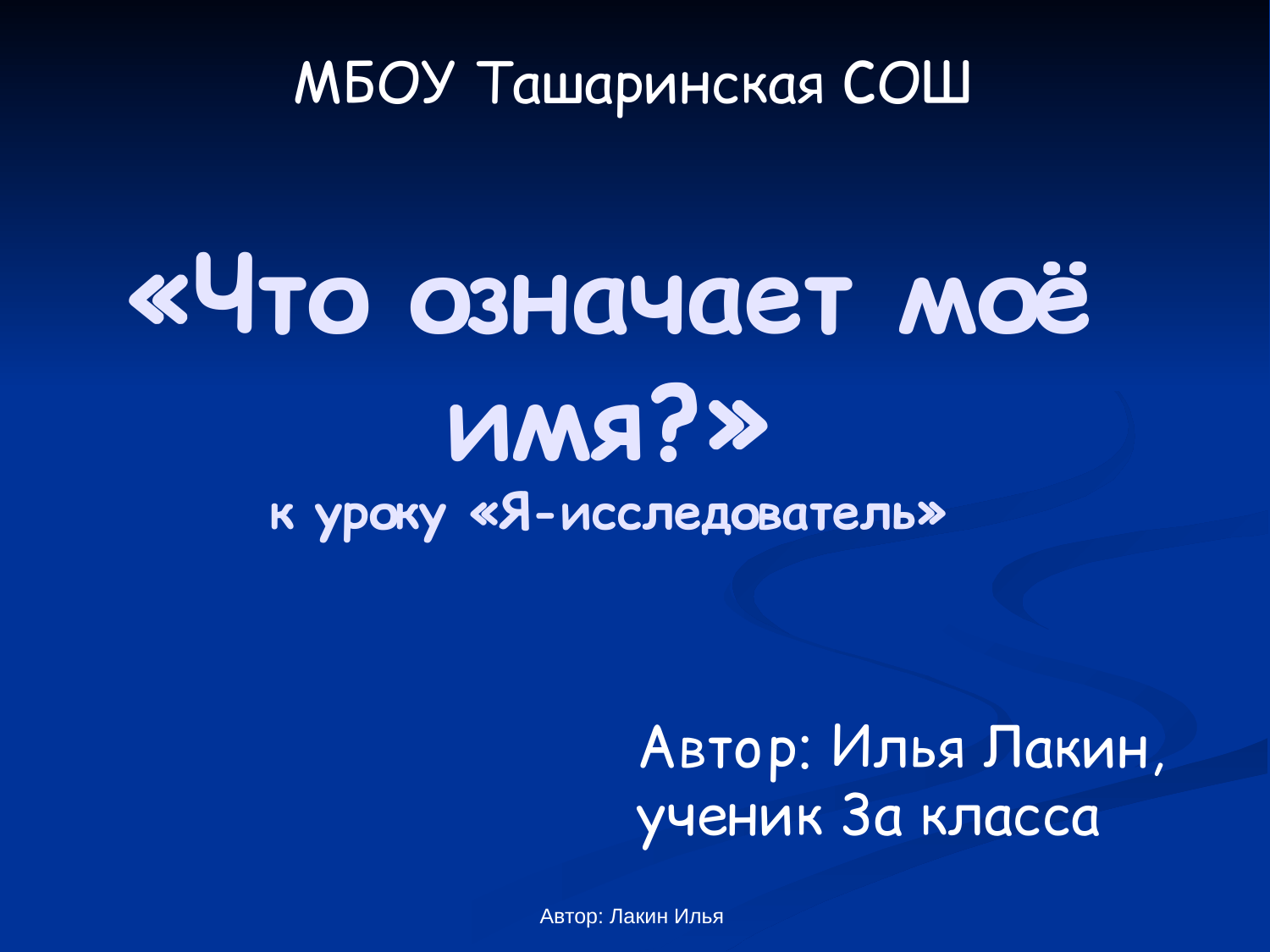

МБОУ Ташаринская СОШ
# «Что означает моё имя?» к уроку «Я-исследователь»
Автор: Илья Лакин,
ученик 3а класса
Автор: Лакин Илья